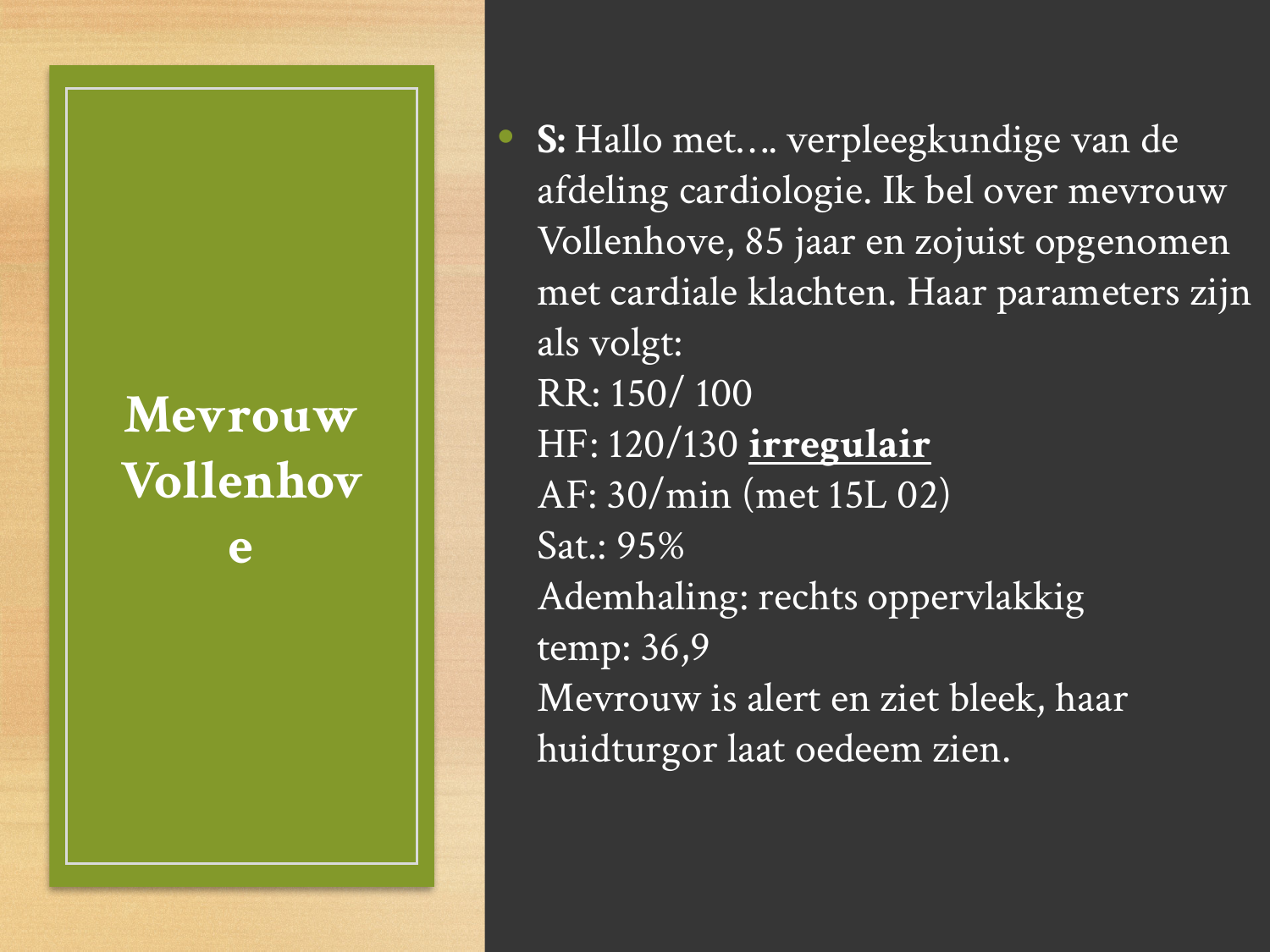

S: Hallo met…. verpleegkundige van de afdeling cardiologie. Ik bel over mevrouw Vollenhove, 85 jaar en zojuist opgenomen met cardiale klachten. Haar parameters zijn als volgt:
RR: 150/ 100
HF: 120/130 irregulair
AF: 30/min (met 15L 02)
Sat.: 95%
Ademhaling: rechts oppervlakkig
temp: 36,9
Mevrouw is alert en ziet bleek, haar huidturgor laat oedeem zien.

# Mevrouw Vollenhove